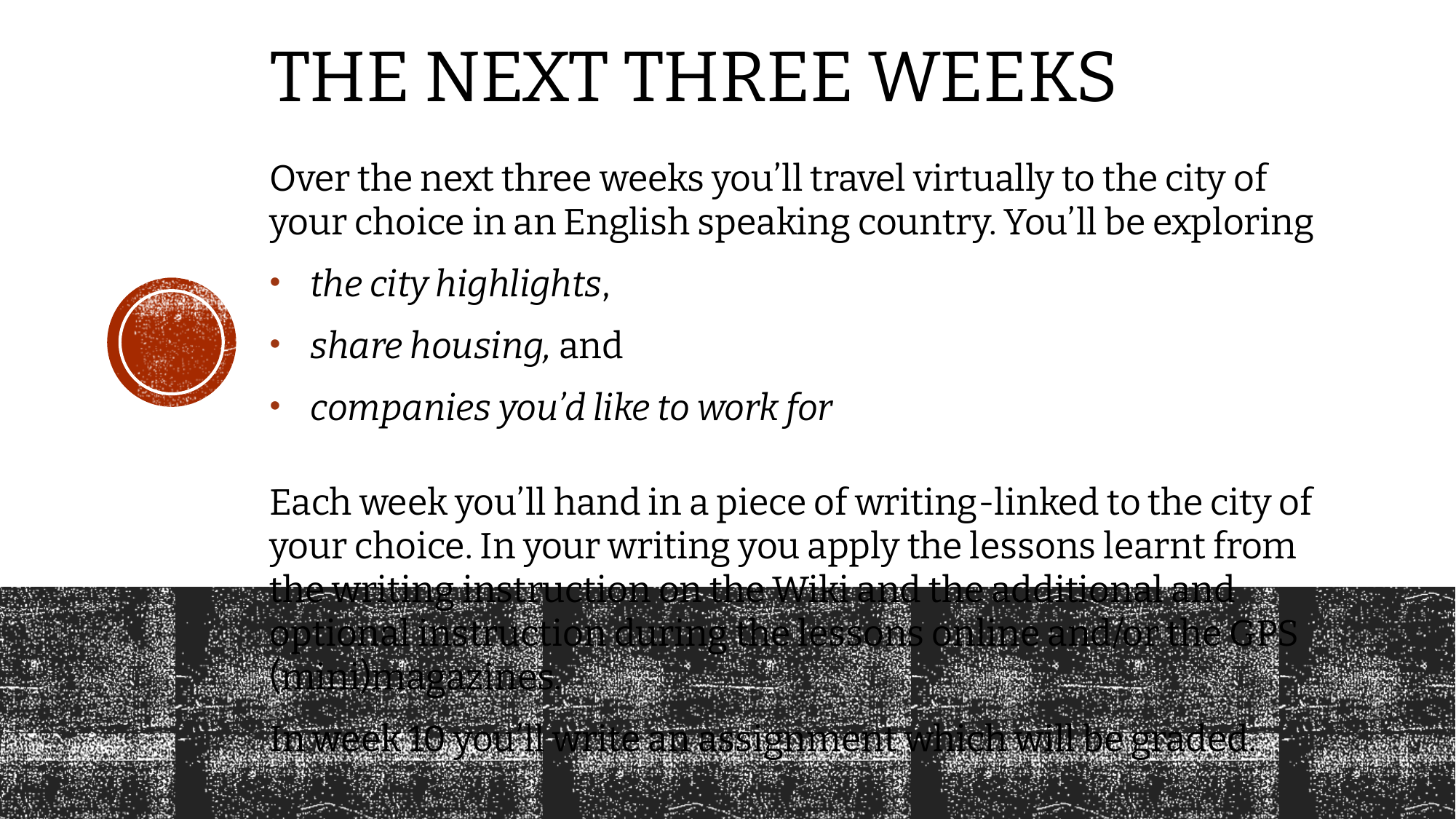

# The next three weeks
Over the next three weeks you’ll travel virtually to the city of your choice in an English speaking country. You’ll be exploring
the city highlights,
share housing, and
companies you’d like to work for

Each week you’ll hand in a piece of writing-linked to the city of your choice. In your writing you apply the lessons learnt from the writing instruction on the Wiki and the additional and optional instruction during the lessons online and/or the GPS (mini)magazines.
In week 10 you’ll write an assignment which will be graded.